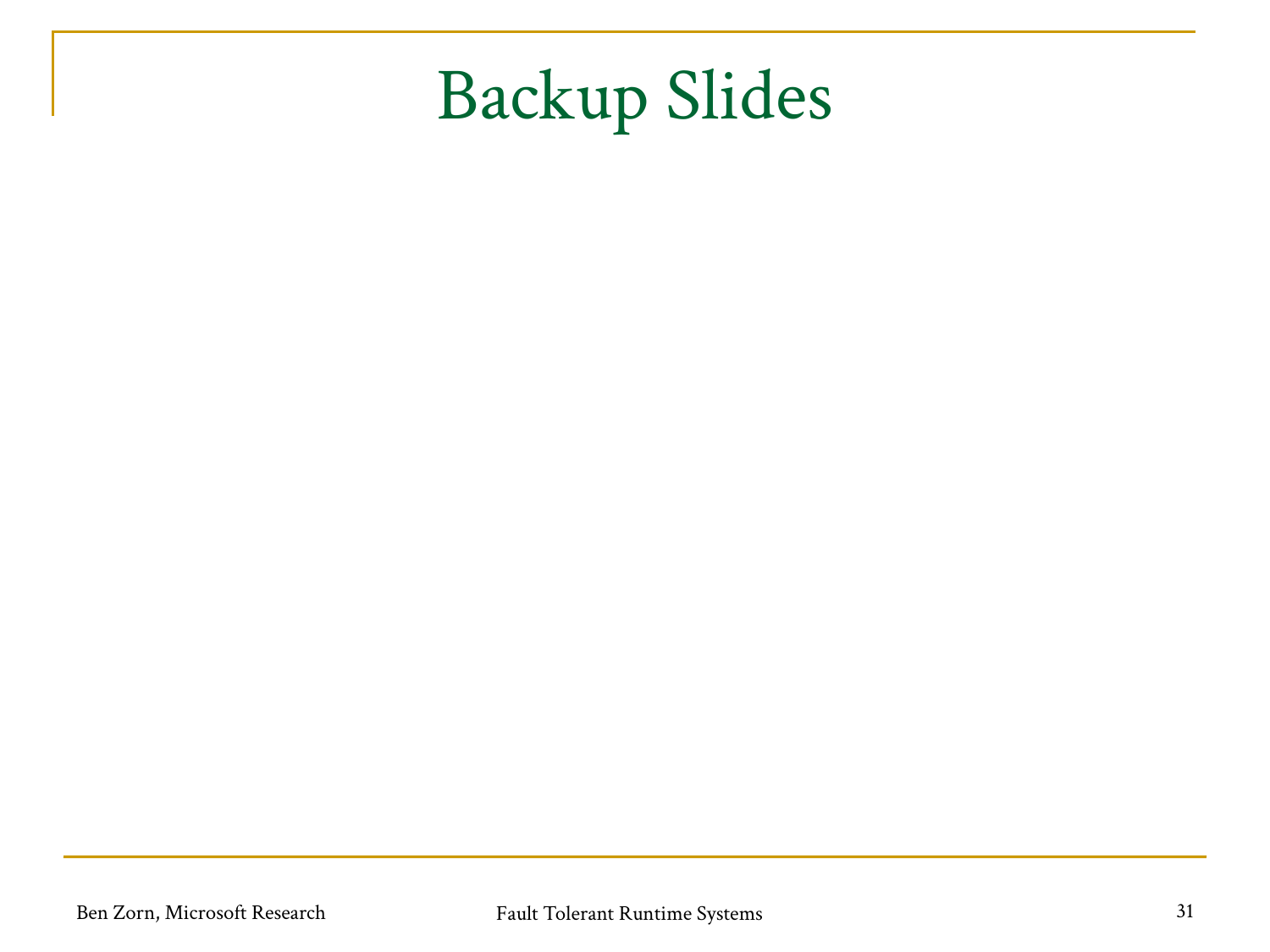

# Backup Slides

Ben Zorn, Microsoft Research
31
Fault Tolerant Runtime Systems